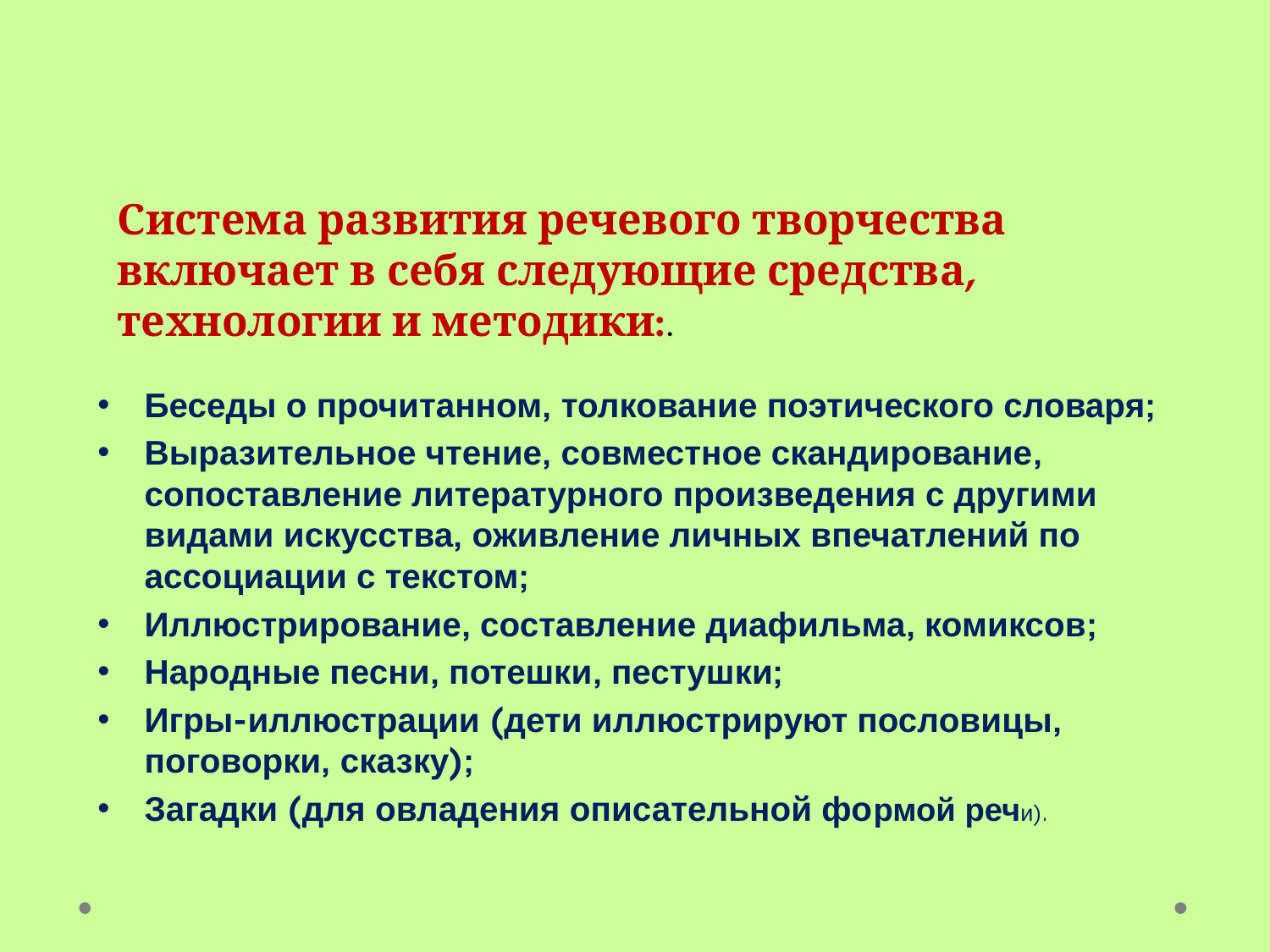

Система развития речевого творчества включает в себя следующие средства, технологии и методики:.

Беседы о прочитанном, толкование поэтического словаря;
Выразительное чтение, совместное скандирование, сопоставление литературного произведения с другими видами искусства, оживление личных впечатлений по ассоциации с текстом;
Иллюстрирование, составление диафильма, комиксов;
Народные песни, потешки, пестушки;
Игры-иллюстрации (дети иллюстрируют пословицы, поговорки, сказку);
Загадки (для овладения описательной формой речи).